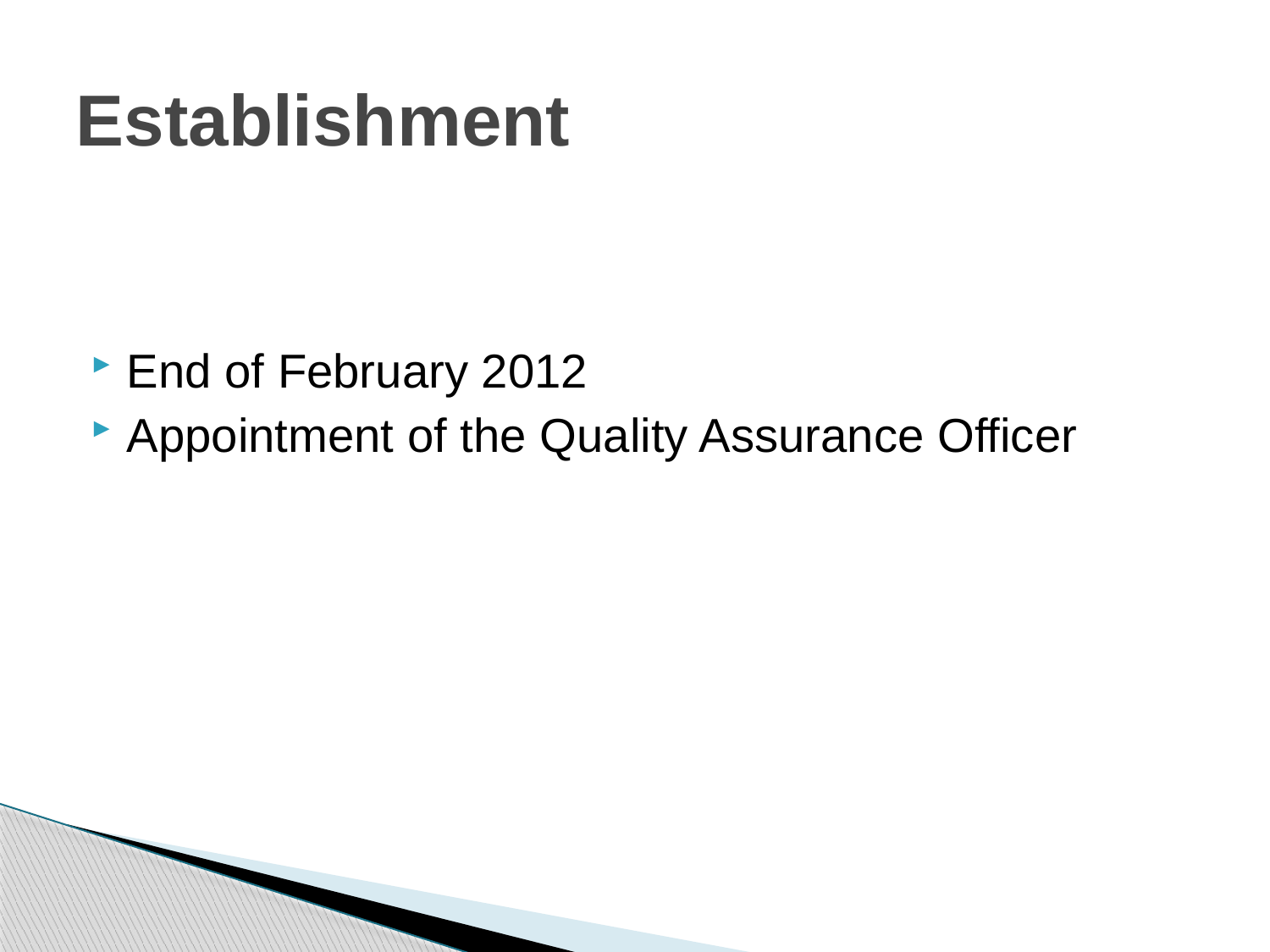

# Establishment

End of February 2012
Appointment of the Quality Assurance Officer